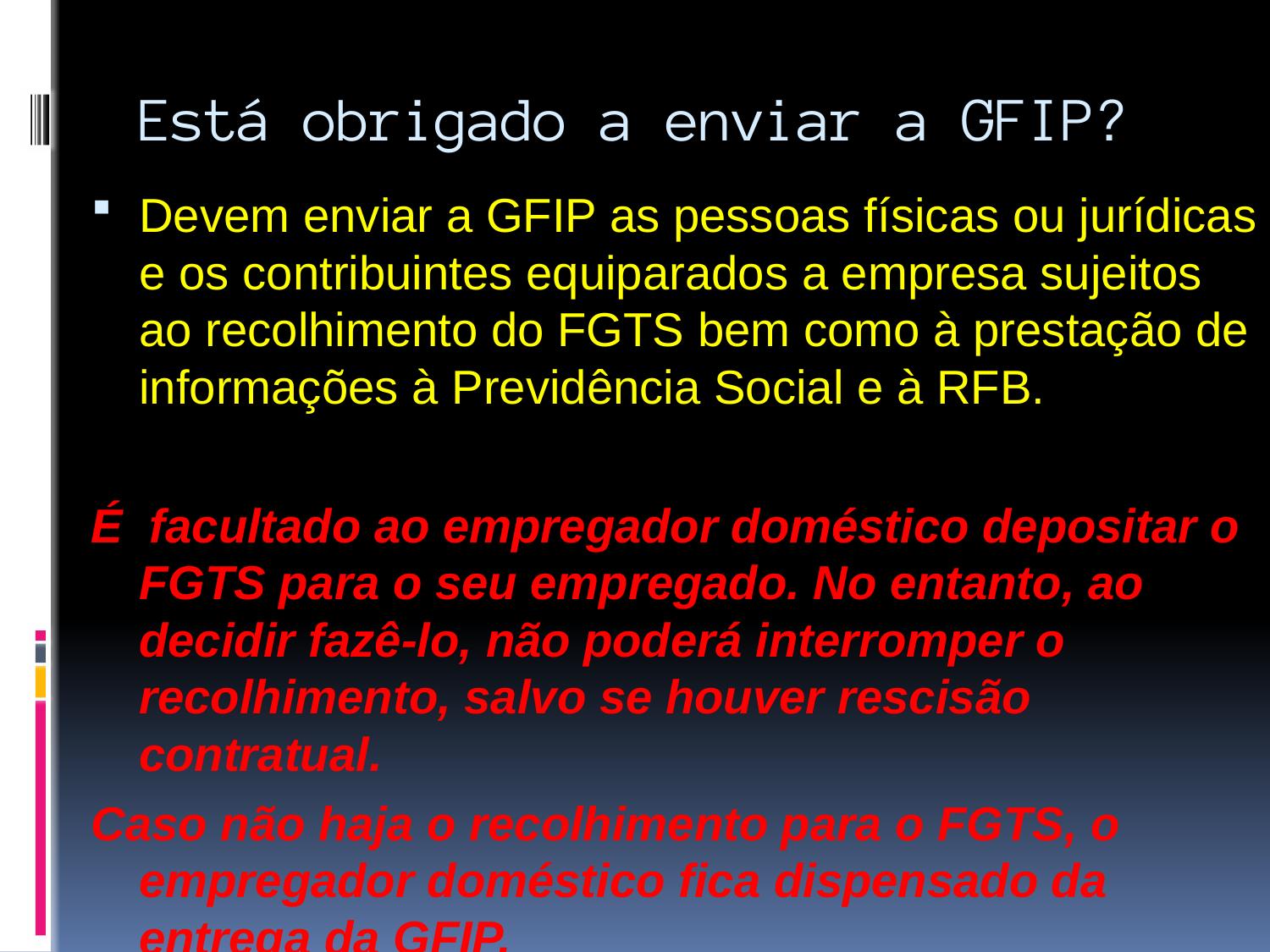

# Está obrigado a enviar a GFIP?
Devem enviar a GFIP as pessoas físicas ou jurídicas e os contribuintes equiparados a empresa sujeitos ao recolhimento do FGTS bem como à prestação de informações à Previdência Social e à RFB.

É  facultado ao empregador doméstico depositar o FGTS para o seu empregado. No entanto, ao decidir fazê-lo, não poderá interromper o recolhimento, salvo se houver rescisão contratual.
Caso não haja o recolhimento para o FGTS, o empregador doméstico fica dispensado da entrega da GFIP.